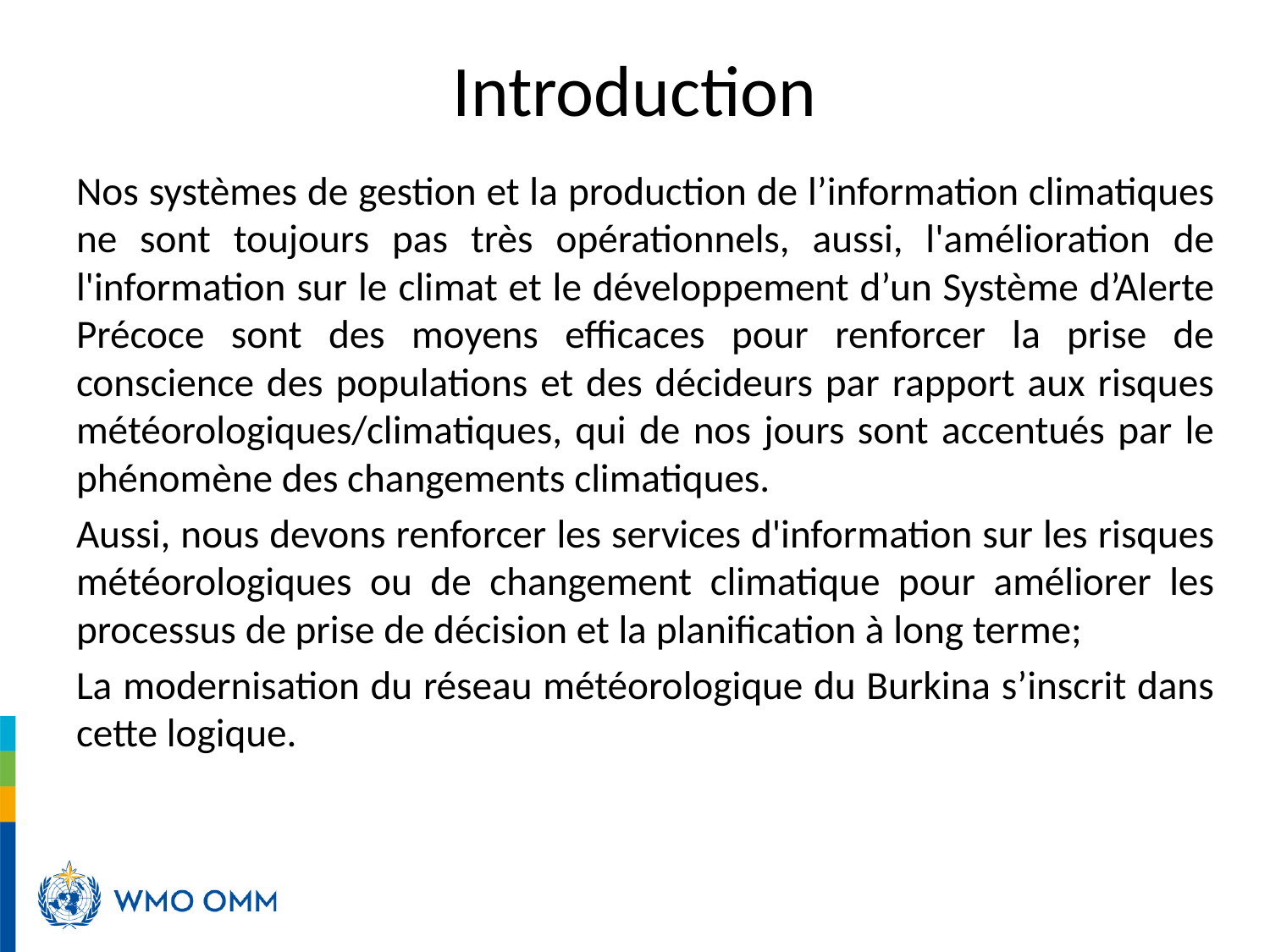

# Introduction
Nos systèmes de gestion et la production de l’information climatiques ne sont toujours pas très opérationnels, aussi, l'amélioration de l'information sur le climat et le développement d’un Système d’Alerte Précoce sont des moyens efficaces pour renforcer la prise de conscience des populations et des décideurs par rapport aux risques météorologiques/climatiques, qui de nos jours sont accentués par le phénomène des changements climatiques.
Aussi, nous devons renforcer les services d'information sur les risques météorologiques ou de changement climatique pour améliorer les processus de prise de décision et la planification à long terme;
La modernisation du réseau météorologique du Burkina s’inscrit dans cette logique.